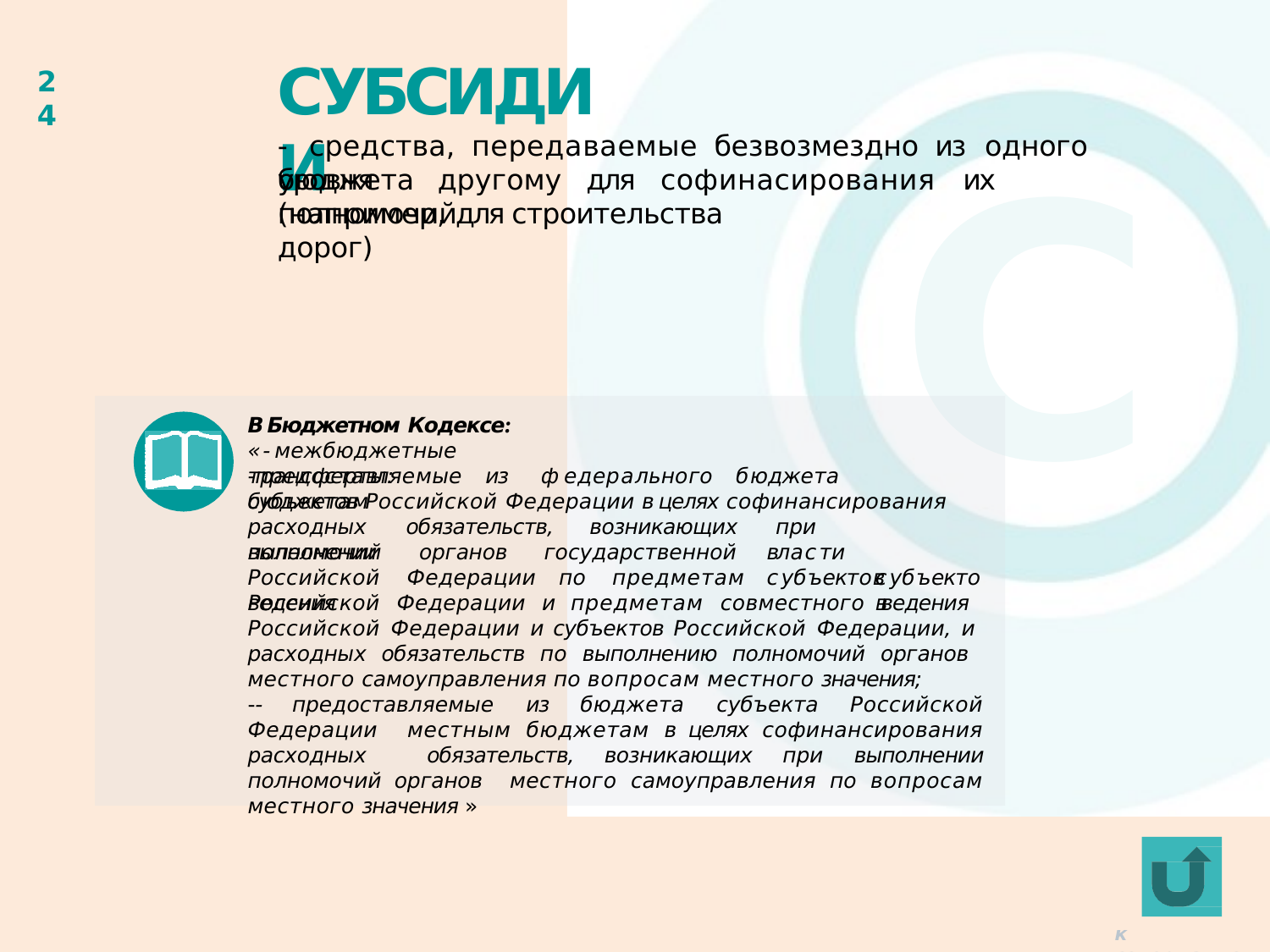

# СУБСИДИИ
24
С
-	средства,	передаваемые	безвозмездно	из	одного	уровня
бюджета	другому	для	софинасирования	их	полномочий
(например, для строительства дорог)

В Бюджетном Кодексе:
« - межбюджетные трансферты:

-предоставляемые	из	федерального	бюджета	бюджетам
субъектов Российской Федерации в целях софинансирования
расходных	обязательств,	возникающих	при	выполнении
полномочий	органов	государственной
Российской	Федерации	по	предметам	ведения
власти	субъектов
субъектов
Российской Федерации и предметам совместного ведения  Российской Федерации и субъектов Российской Федерации, и  расходных обязательств по выполнению полномочий органов  местного самоуправления по вопросам местного значения;
-- предоставляемые из бюджета субъекта Российской Федерации  местным бюджетам в целях софинансирования расходных  обязательств, возникающих при выполнении полномочий органов  местного самоуправления по вопросам местного значения »

к содержанию